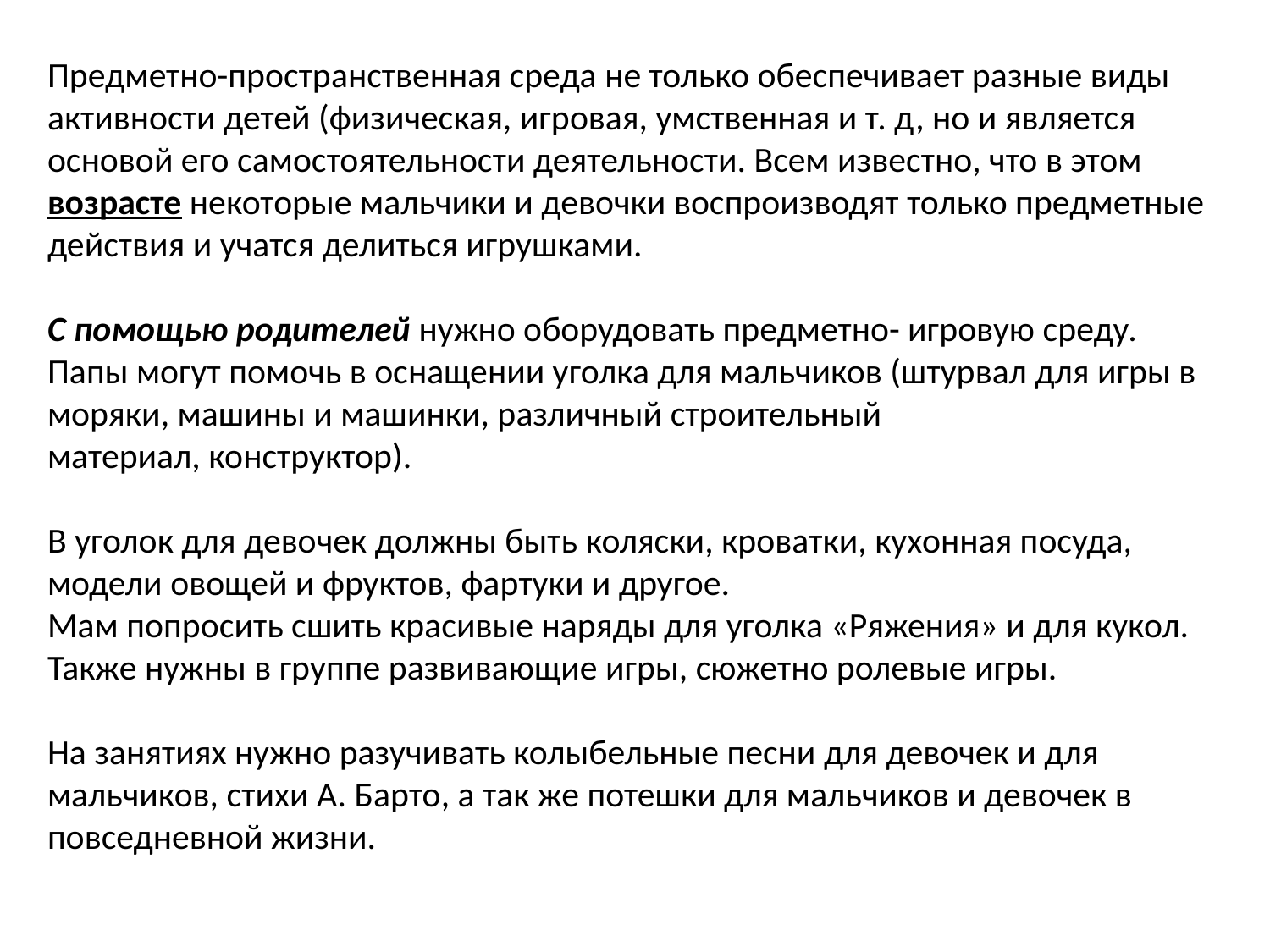

Предметно-пространственная среда не только обеспечивает разные виды активности детей (физическая, игровая, умственная и т. д, но и является основой его самостоятельности деятельности. Всем известно, что в этом возрасте некоторые мальчики и девочки воспроизводят только предметные действия и учатся делиться игрушками.

С помощью родителей нужно оборудовать предметно- игровую среду. Папы могут помочь в оснащении уголка для мальчиков (штурвал для игры в моряки, машины и машинки, различный строительный материал, конструктор).

В уголок для девочек должны быть коляски, кроватки, кухонная посуда, модели овощей и фруктов, фартуки и другое.
Мам попросить сшить красивые наряды для уголка «Ряжения» и для кукол.
Также нужны в группе развивающие игры, сюжетно ролевые игры.

На занятиях нужно разучивать колыбельные песни для девочек и для мальчиков, стихи А. Барто, а так же потешки для мальчиков и девочек в повседневной жизни.